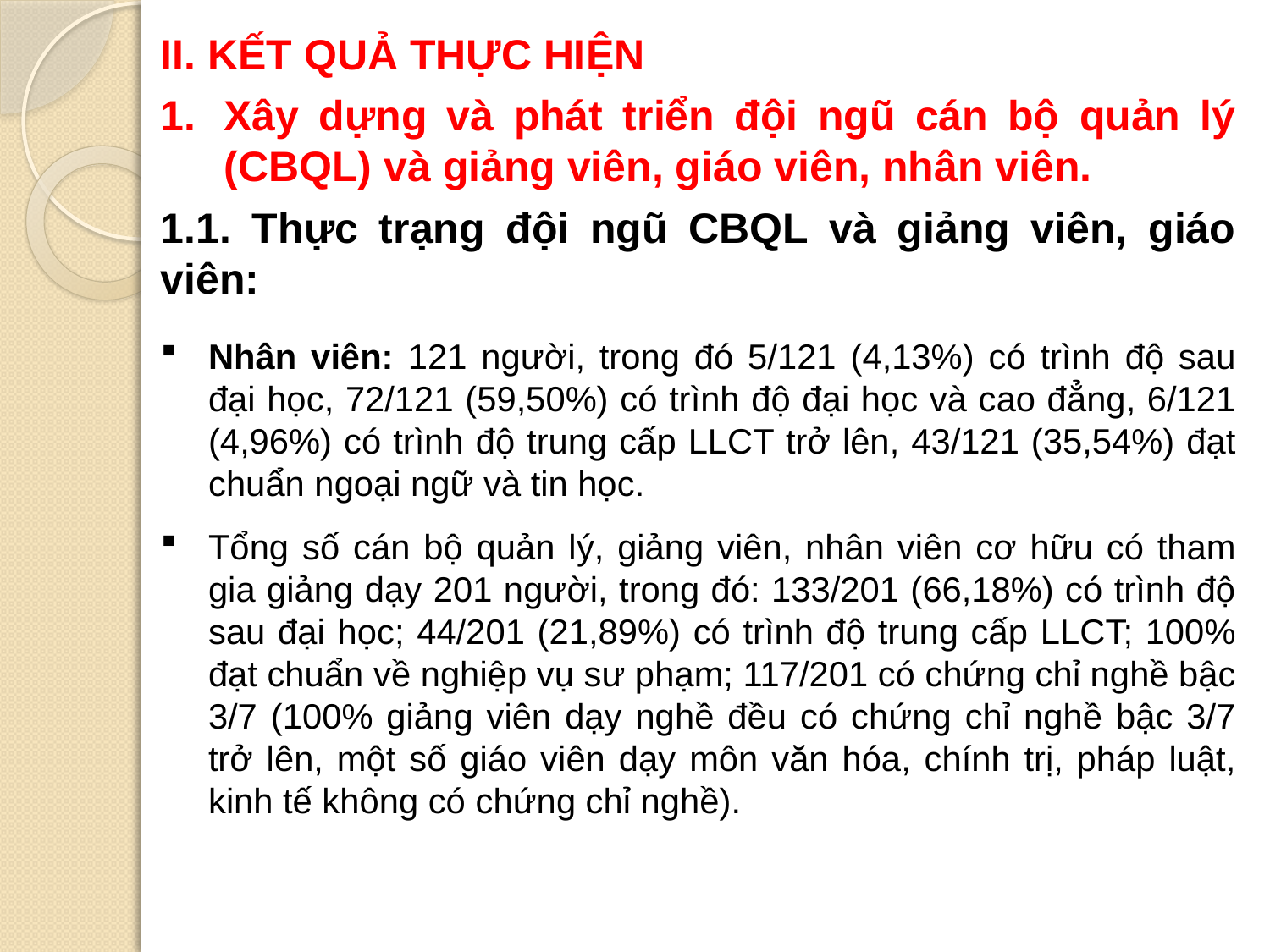

II. KẾT QUẢ THỰC HIỆN
Xây dựng và phát triển đội ngũ cán bộ quản lý (CBQL) và giảng viên, giáo viên, nhân viên.
1.1. Thực trạng đội ngũ CBQL và giảng viên, giáo viên:
Nhân viên: 121 người, trong đó 5/121 (4,13%) có trình độ sau đại học, 72/121 (59,50%) có trình độ đại học và cao đẳng, 6/121 (4,96%) có trình độ trung cấp LLCT trở lên, 43/121 (35,54%) đạt chuẩn ngoại ngữ và tin học.
Tổng số cán bộ quản lý, giảng viên, nhân viên cơ hữu có tham gia giảng dạy 201 người, trong đó: 133/201 (66,18%) có trình độ sau đại học; 44/201 (21,89%) có trình độ trung cấp LLCT; 100% đạt chuẩn về nghiệp vụ sư phạm; 117/201 có chứng chỉ nghề bậc 3/7 (100% giảng viên dạy nghề đều có chứng chỉ nghề bậc 3/7 trở lên, một số giáo viên dạy môn văn hóa, chính trị, pháp luật, kinh tế không có chứng chỉ nghề).